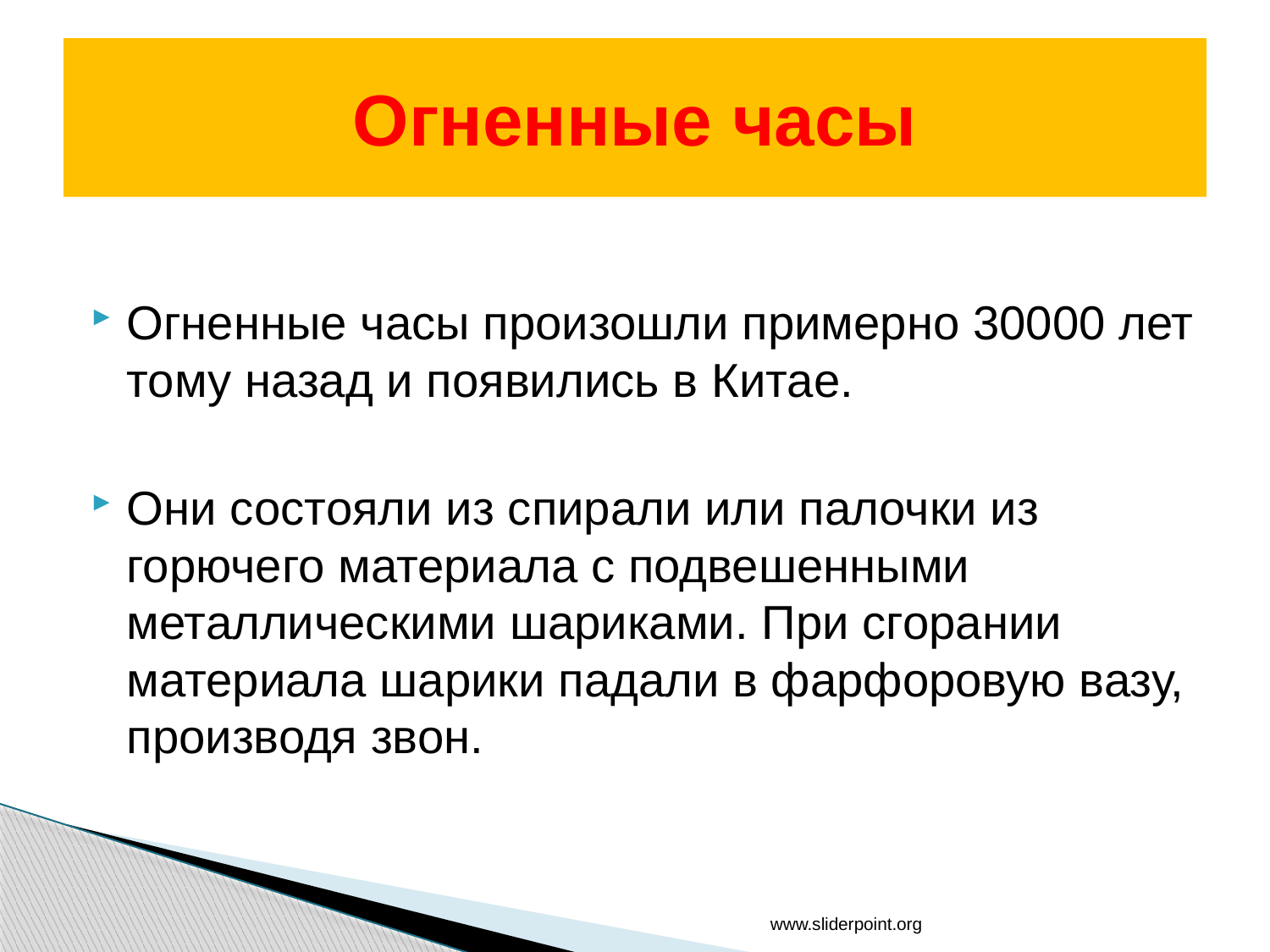

# Огненные часы
Огненные часы произошли примерно 30000 лет тому назад и появились в Китае.

Они состояли из спирали или палочки из горючего материала с подвешенными металлическими шариками. При сгорании материала шарики падали в фарфоровую вазу, производя звон.
www.sliderpoint.org